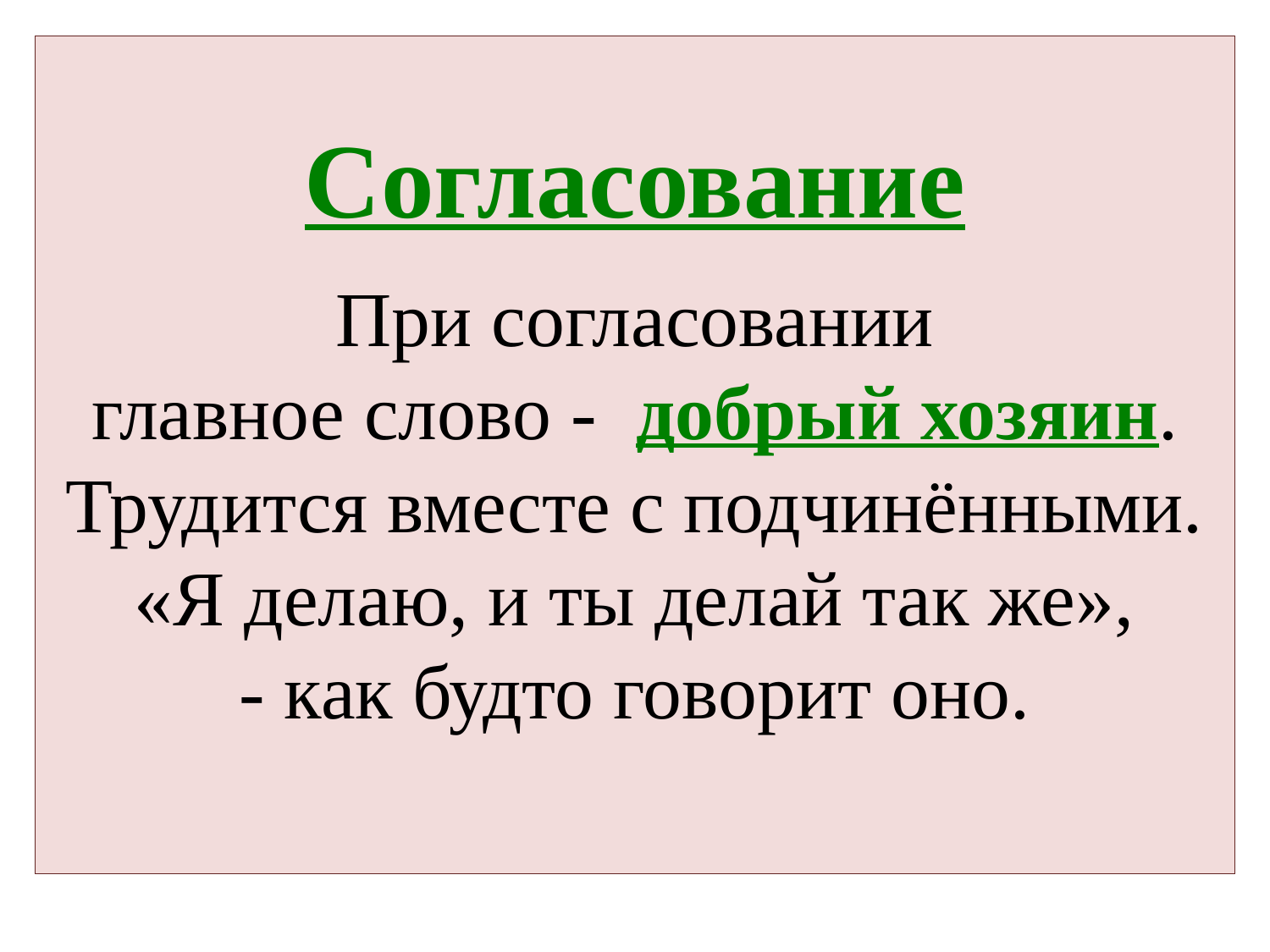

# При согласовании главное слово -  добрый хозяин. Трудится вместе с подчинёнными. «Я делаю, и ты делай так же», - как будто говорит оно.
Согласование